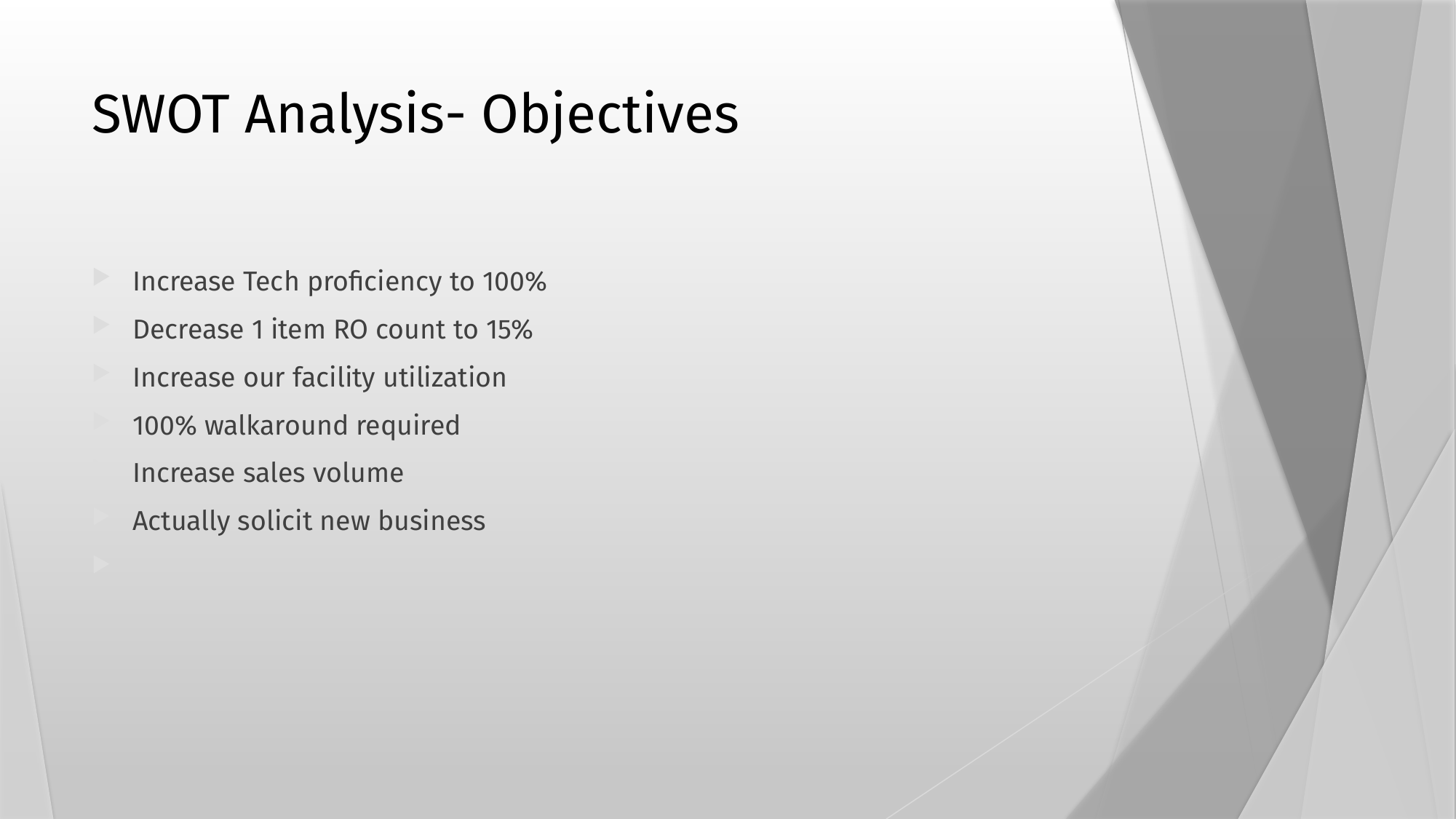

# SWOT Analysis- Objectives
Increase Tech proficiency to 100%
Decrease 1 item RO count to 15%
Increase our facility utilization
100% walkaround required
Increase sales volume
Actually solicit new business